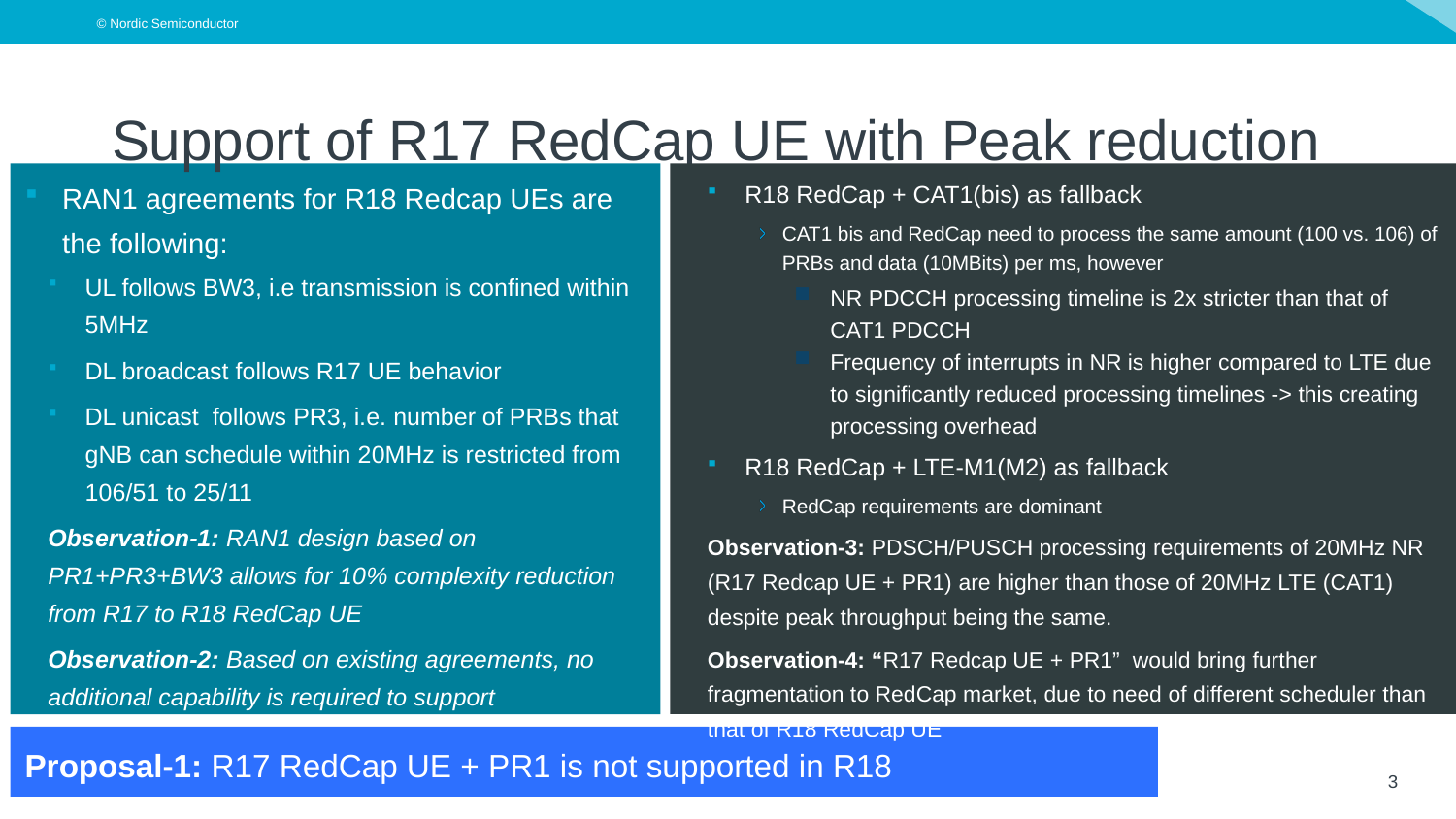

# Support of R17 RedCap UE with Peak reduction
RAN1 agreements for R18 Redcap UEs are the following:
UL follows BW3, i.e transmission is confined within 5MHz
DL broadcast follows R17 UE behavior
DL unicast  follows PR3, i.e. number of PRBs that gNB can schedule within 20MHz is restricted from 106/51 to 25/11
Observation-1: RAN1 design based on PR1+PR3+BW3 allows for 10% complexity reduction from R17 to R18 RedCap UE
Observation-2: Based on existing agreements, no additional capability is required to support PR1+PR3+BW3 at the UE side.

R18 RedCap + CAT1(bis) as fallback
CAT1 bis and RedCap need to process the same amount (100 vs. 106) of PRBs and data (10MBits) per ms, however
NR PDCCH processing timeline is 2x stricter than that of CAT1 PDCCH
Frequency of interrupts in NR is higher compared to LTE due to significantly reduced processing timelines -> this creating processing overhead
R18 RedCap + LTE-M1(M2) as fallback
RedCap requirements are dominant
Observation-3: PDSCH/PUSCH processing requirements of 20MHz NR (R17 Redcap UE + PR1) are higher than those of 20MHz LTE (CAT1) despite peak throughput being the same.
Observation-4: “R17 Redcap UE + PR1”  would bring further fragmentation to RedCap market, due to need of different scheduler than that of R18 RedCap UE
Proposal-1: R17 RedCap UE + PR1 is not supported in R18
3